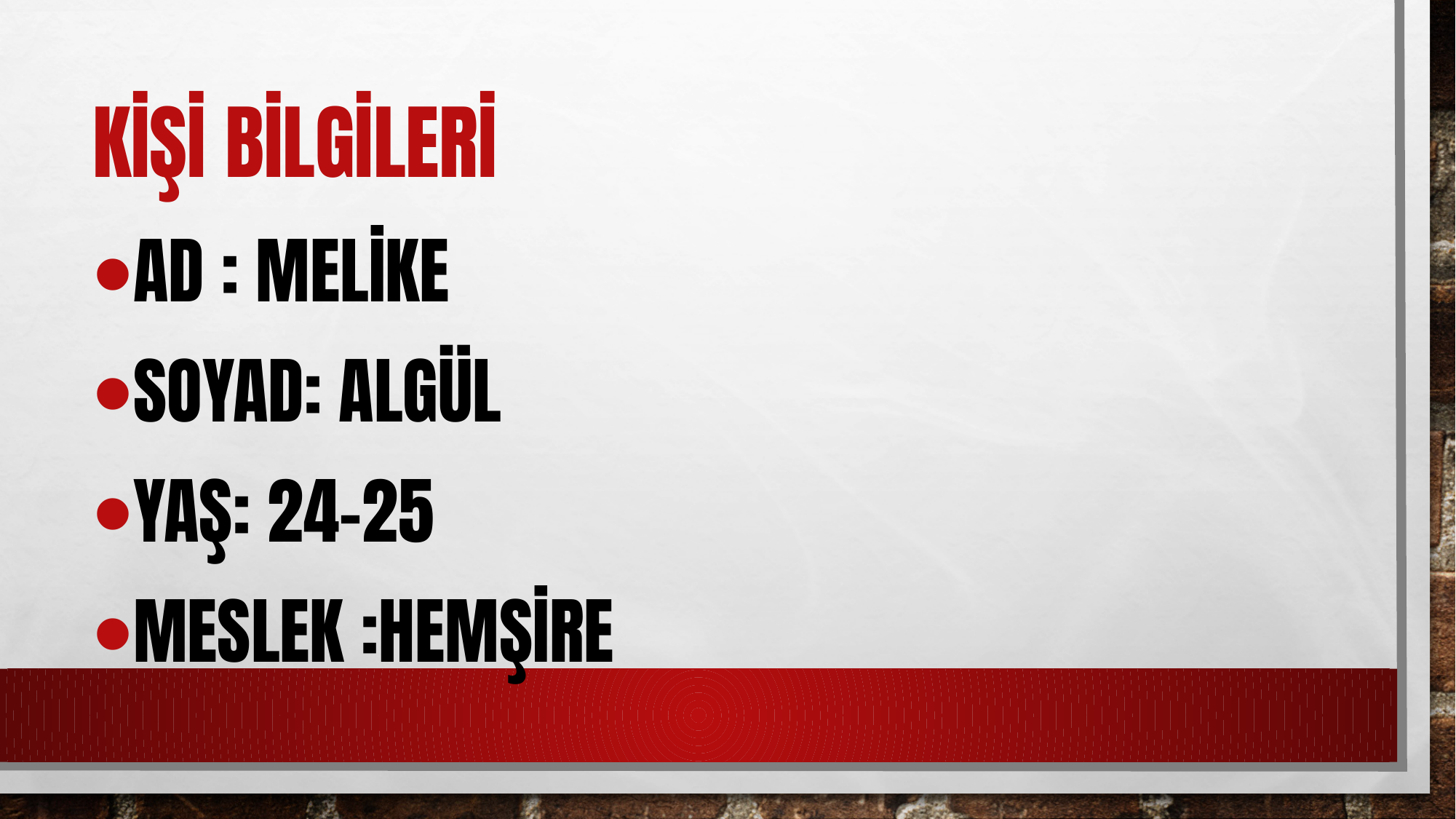

# KİŞİ BİLGİLERİ
AD : MELİKE
SOYAD: ALGÜL
YAŞ: 24-25
MESLEK :HEMŞİRE